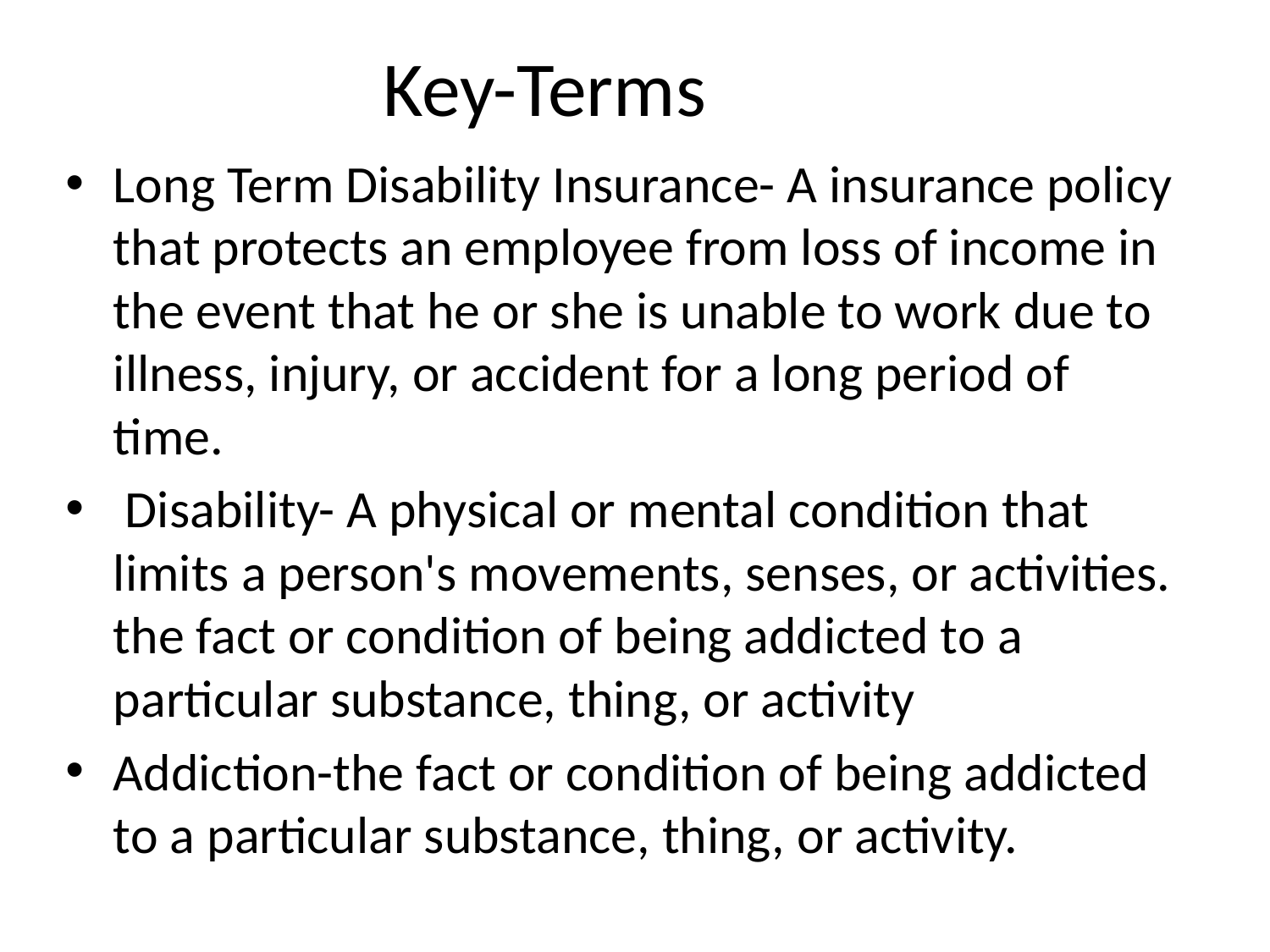

Key-Terms
Long Term Disability Insurance- A insurance policy that protects an employee from loss of income in the event that he or she is unable to work due to illness, injury, or accident for a long period of time.
 Disability- A physical or mental condition that limits a person's movements, senses, or activities. the fact or condition of being addicted to a particular substance, thing, or activity
Addiction-the fact or condition of being addicted to a particular substance, thing, or activity.